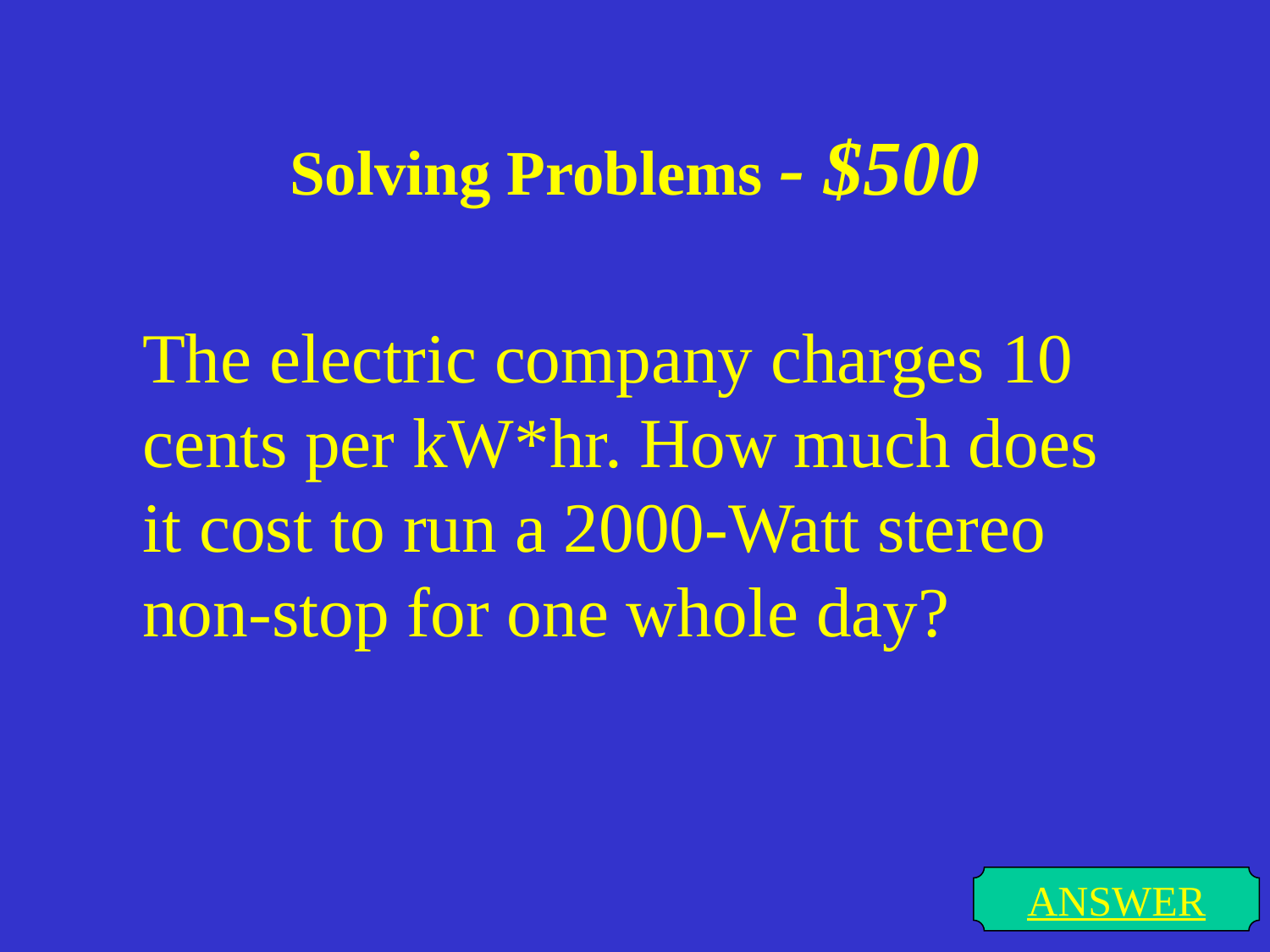

# Solving Problems - $500
The electric company charges 10 cents per kW*hr. How much does it cost to run a 2000-Watt stereo non-stop for one whole day?

ANSWER